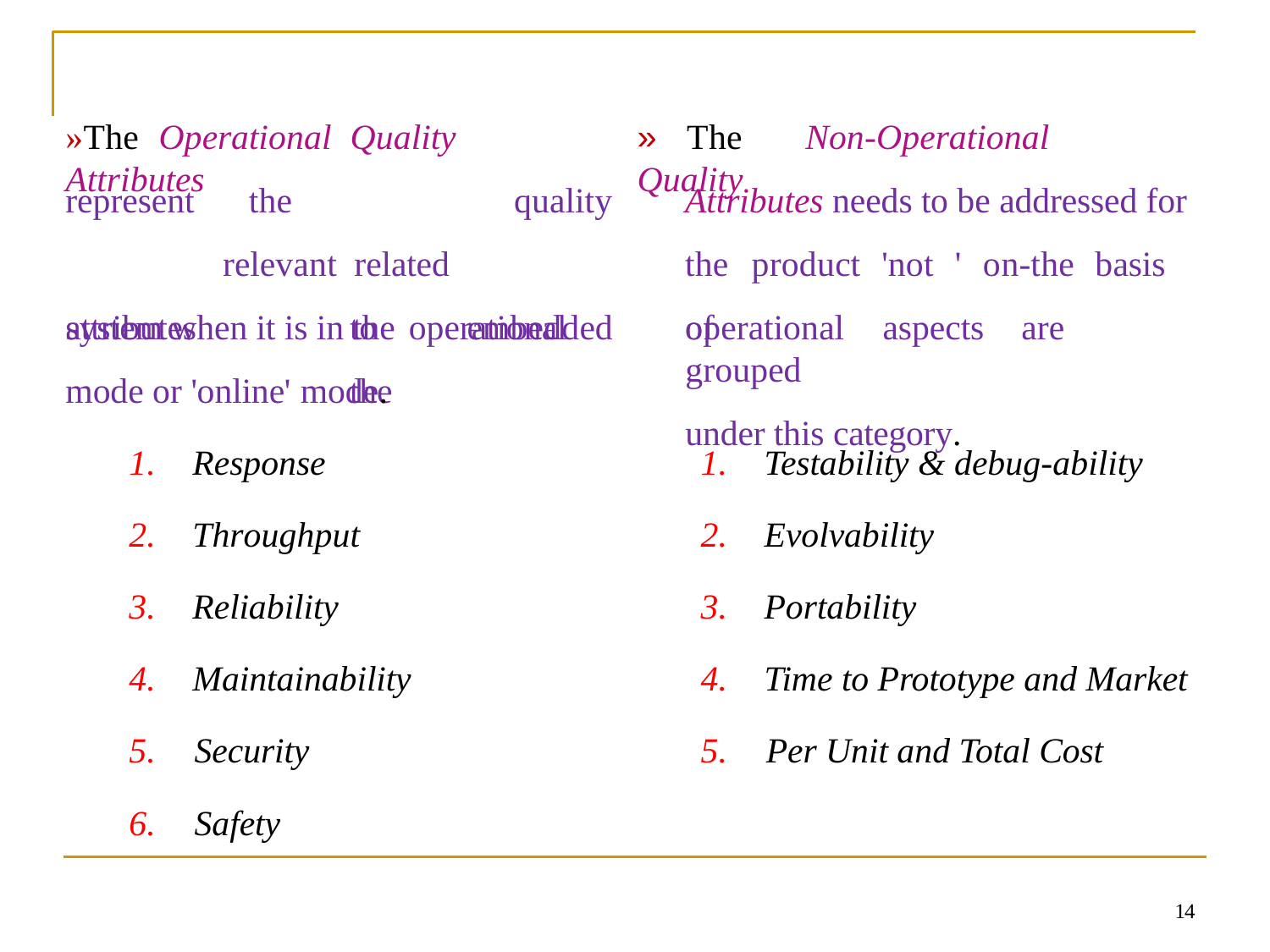

»The	Operational	Quality	Attributes
»	The	Non-Operational	Quality
represent  attributes
the	 relevant  related	to	the
quality  embedded
Attributes needs to be addressed for  the	product	'not	'	on-the	basis	of
system when it is in the operational
mode or 'online' mode.
operational	aspects	are	grouped
under this category.
Response
Throughput
Testability & debug-ability
Evolvability
Reliability
Maintainability
Portability
Time to Prototype and Market
5.	Security
5.	Per Unit and Total Cost
6.	Safety
14